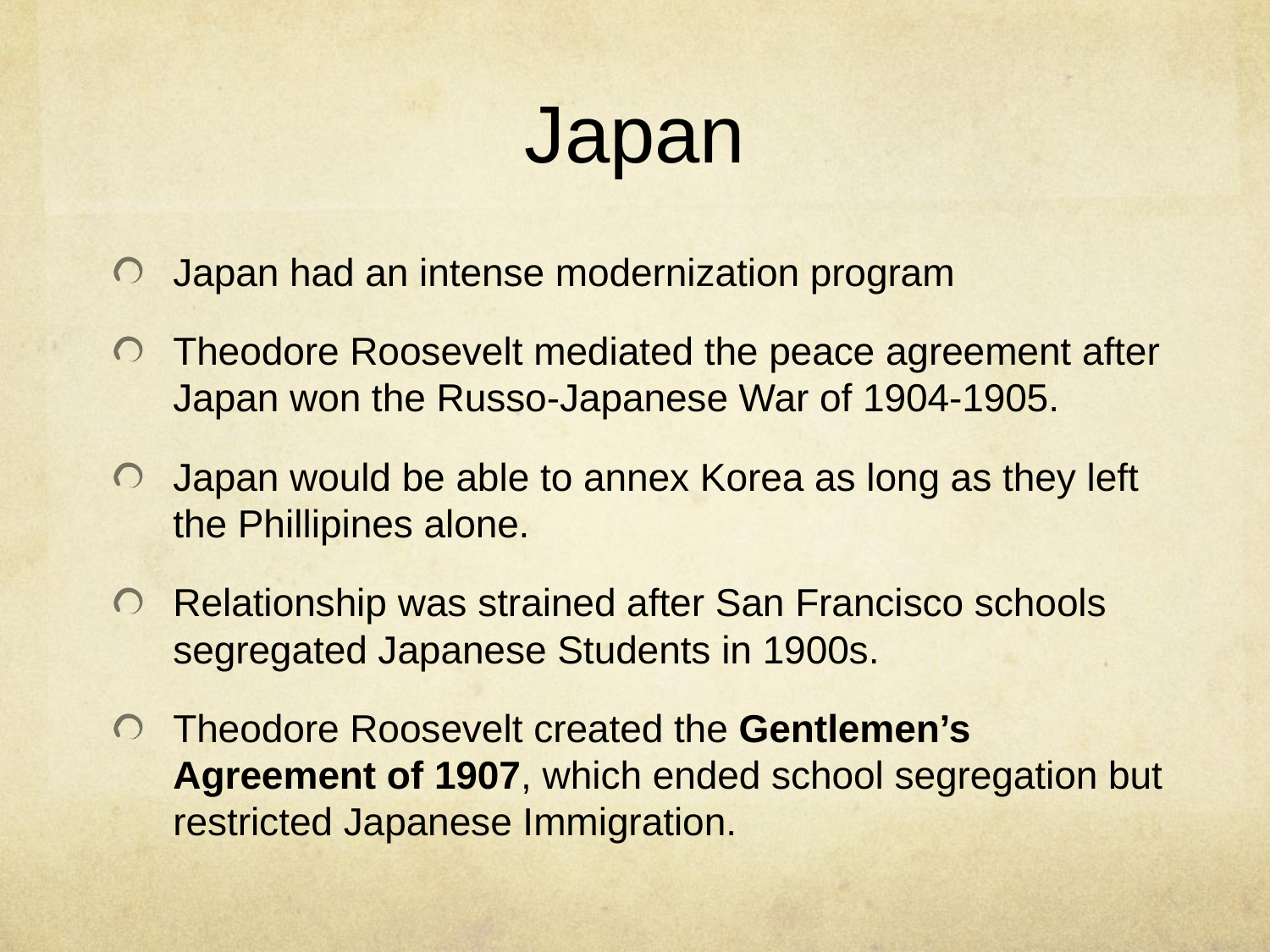

# Japan
Japan had an intense modernization program
Theodore Roosevelt mediated the peace agreement after Japan won the Russo-Japanese War of 1904-1905.
Japan would be able to annex Korea as long as they left the Phillipines alone.
Relationship was strained after San Francisco schools segregated Japanese Students in 1900s.
Theodore Roosevelt created the Gentlemen’s Agreement of 1907, which ended school segregation but restricted Japanese Immigration.